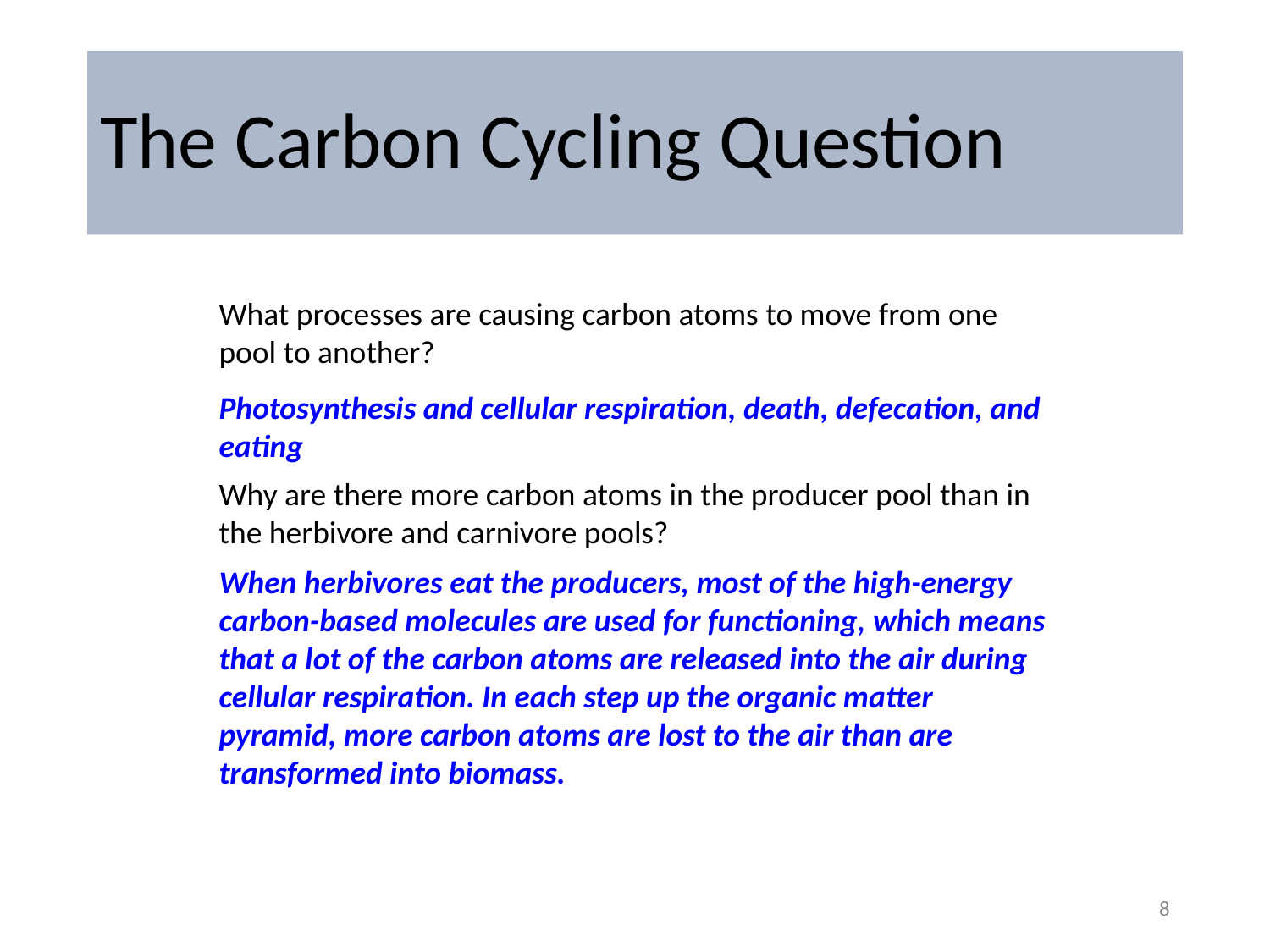

# The Carbon Cycling Question
What processes are causing carbon atoms to move from one pool to another?
Photosynthesis and cellular respiration, death, defecation, and eating
Why are there more carbon atoms in the producer pool than in the herbivore and carnivore pools?
When herbivores eat the producers, most of the high-energy carbon-based molecules are used for functioning, which means that a lot of the carbon atoms are released into the air during cellular respiration. In each step up the organic matter pyramid, more carbon atoms are lost to the air than are transformed into biomass.
8